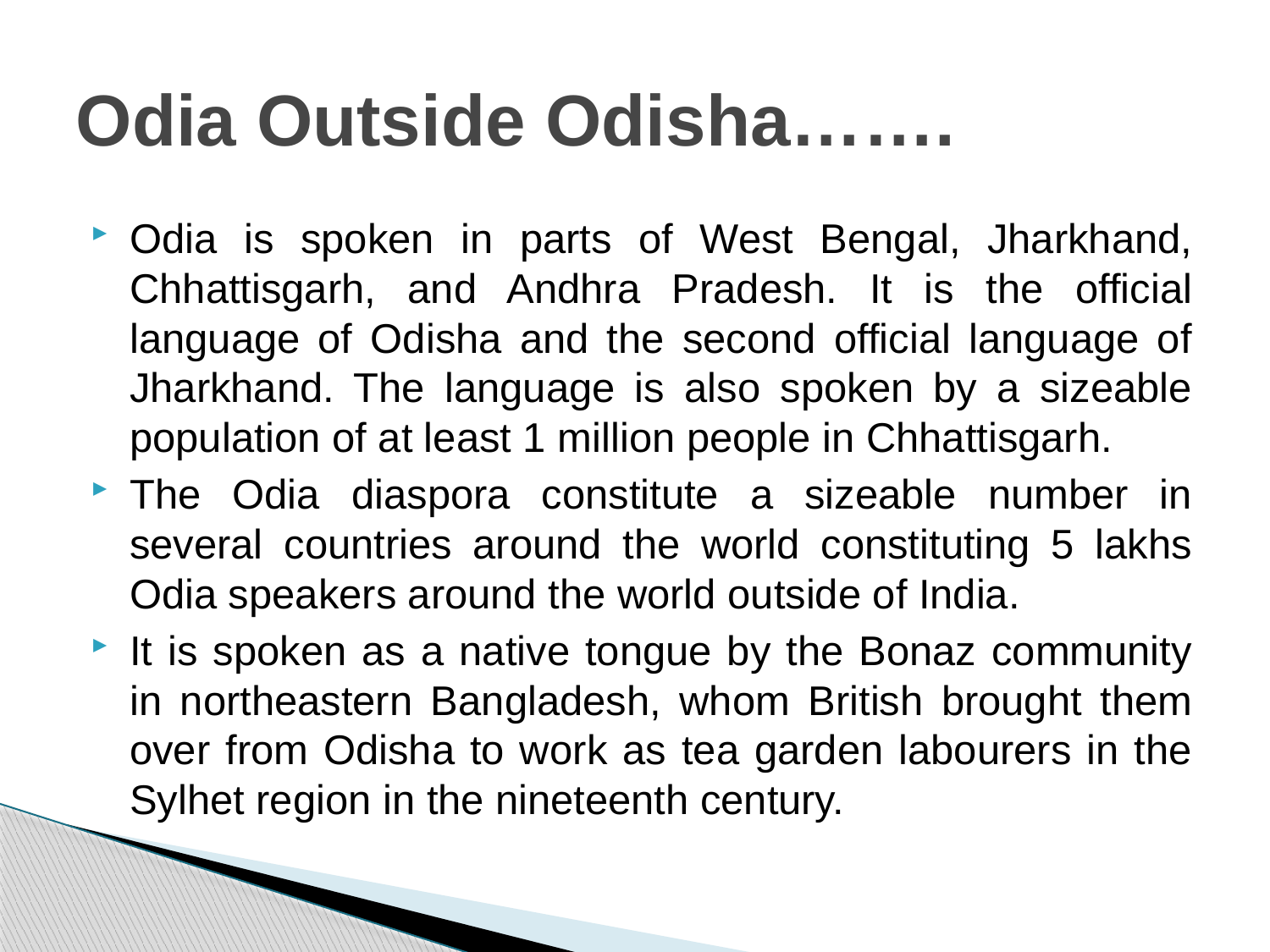

# Odia Outside Odisha…….
Odia is spoken in parts of West Bengal, Jharkhand, Chhattisgarh, and Andhra Pradesh. It is the official language of Odisha and the second official language of Jharkhand. The language is also spoken by a sizeable population of at least 1 million people in Chhattisgarh.
The Odia diaspora constitute a sizeable number in several countries around the world constituting 5 lakhs Odia speakers around the world outside of India.
It is spoken as a native tongue by the Bonaz community in northeastern Bangladesh, whom British brought them over from Odisha to work as tea garden labourers in the Sylhet region in the nineteenth century.